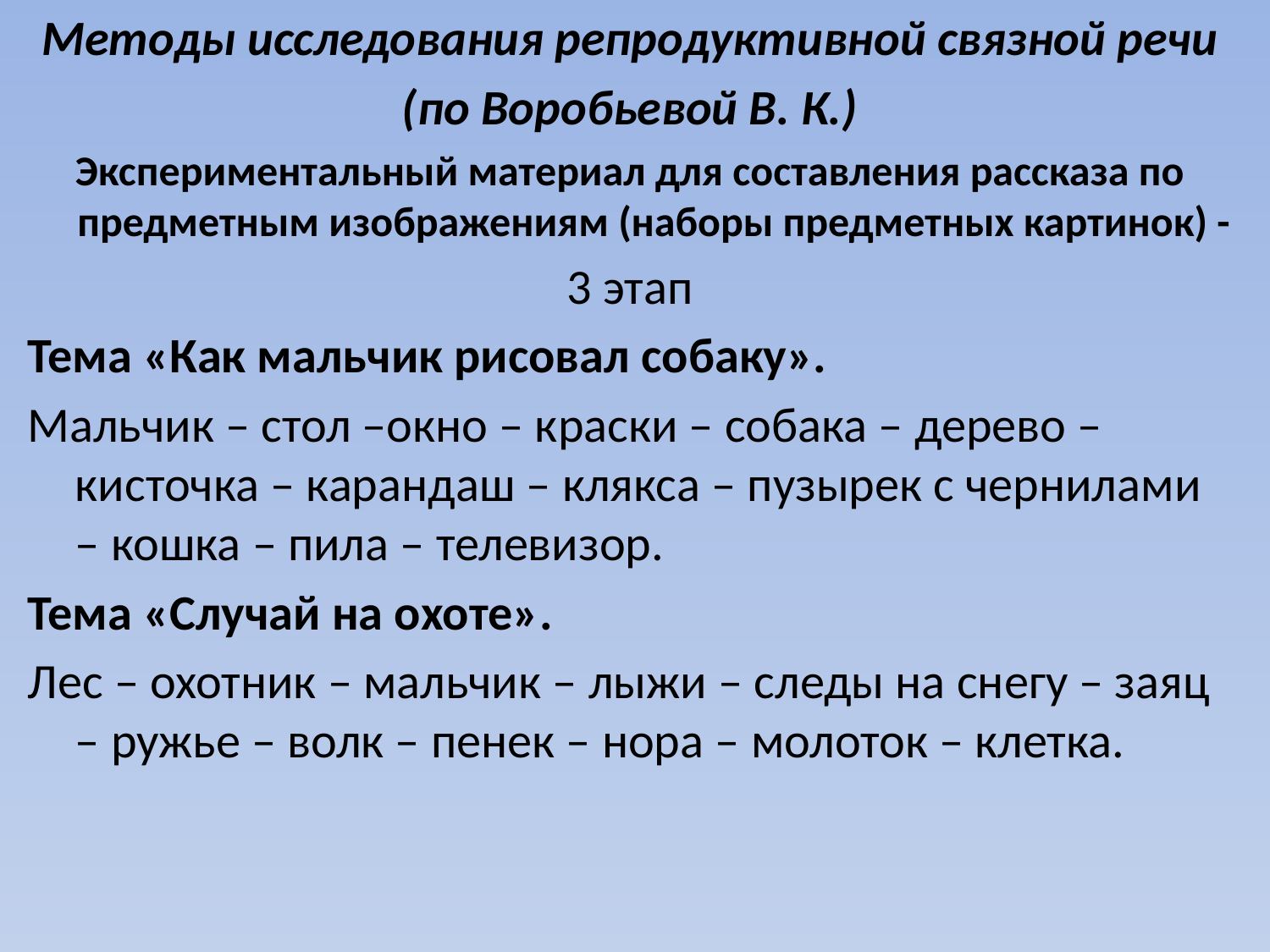

Методы исследования репродуктивной связной речи
(по Воробьевой В. К.)
Экспериментальный материал для составления рассказа по предметным изображениям (наборы предметных картинок) -
3 этап
Тема «Как мальчик рисовал собаку».
Мальчик – стол –окно – краски – собака – дерево – кисточка – карандаш – клякса – пузырек с чернилами – кошка – пила – телевизор.
Тема «Случай на охоте».
Лес – охотник – мальчик – лыжи – следы на снегу – заяц – ружье – волк – пенек – нора – молоток – клетка.